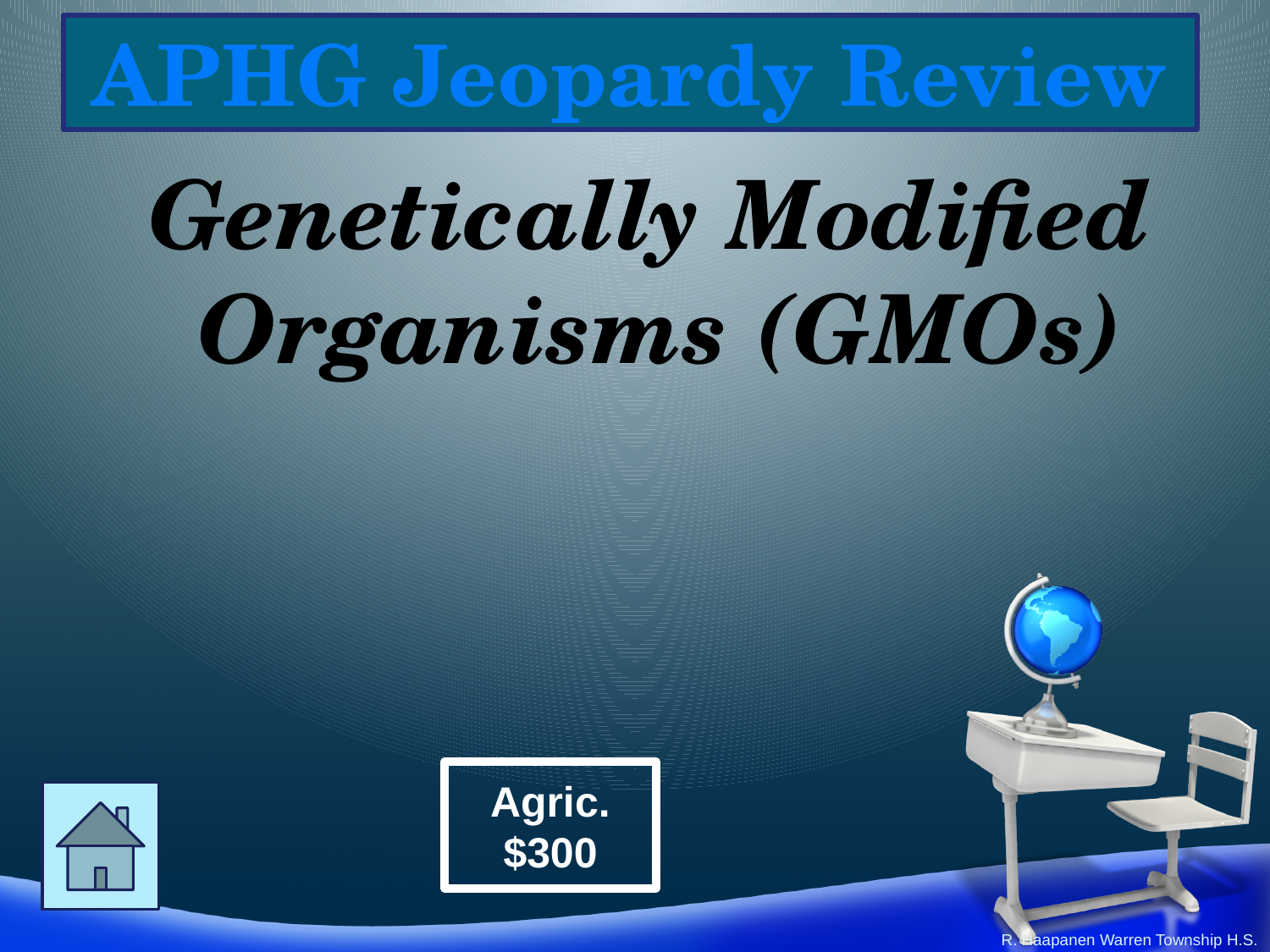

Genetically Modified Organisms (GMOs)
Agric.
$300

R. Haapanen Warren Township H.S.